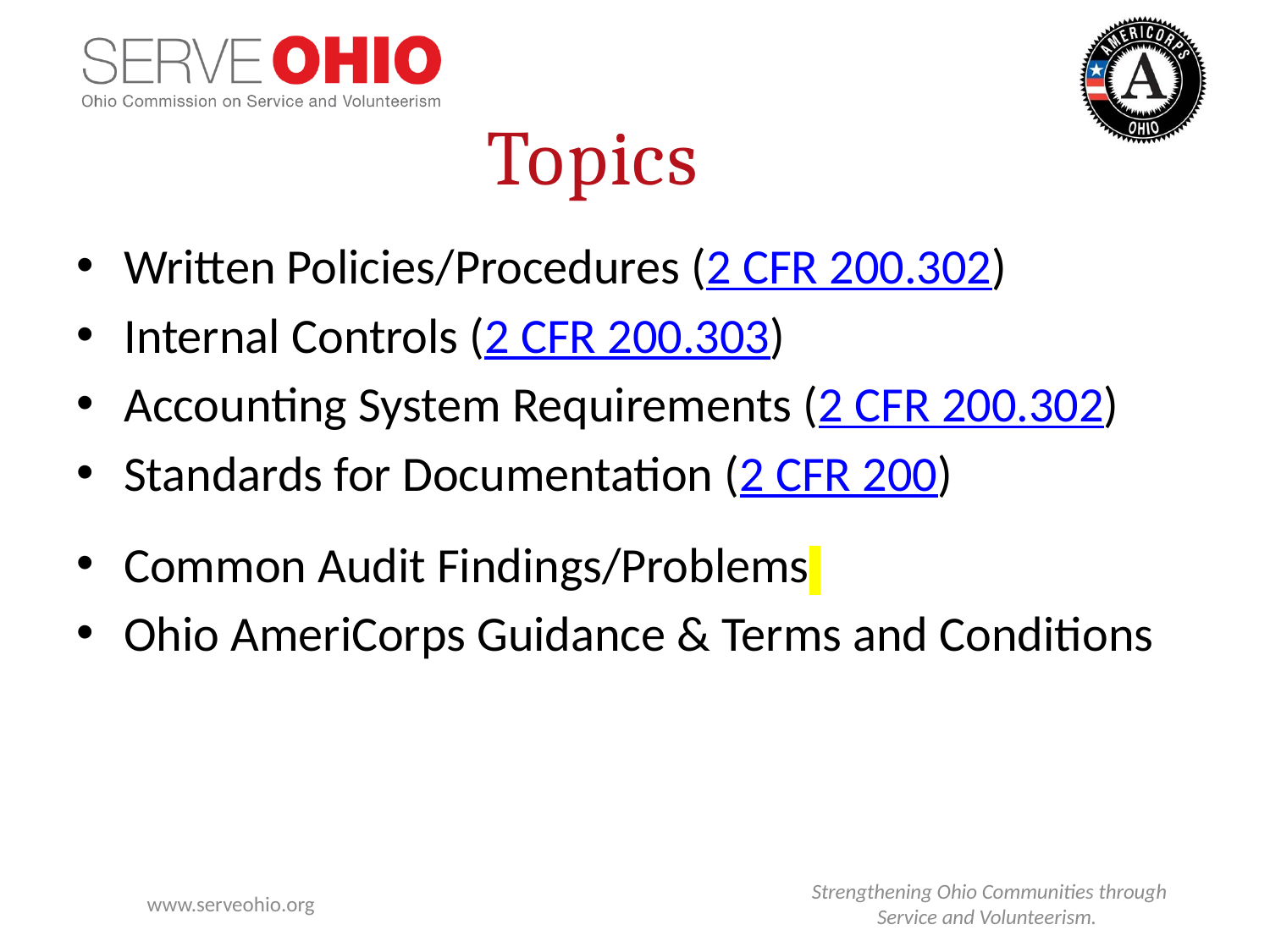

Topics
Written Policies/Procedures (2 CFR 200.302)
Internal Controls (2 CFR 200.303)
Accounting System Requirements (2 CFR 200.302)
Standards for Documentation (2 CFR 200)

Common Audit Findings/Problems
Ohio AmeriCorps Guidance & Terms and Conditions

www.serveohio.org
Strengthening Ohio Communities through Service and Volunteerism.